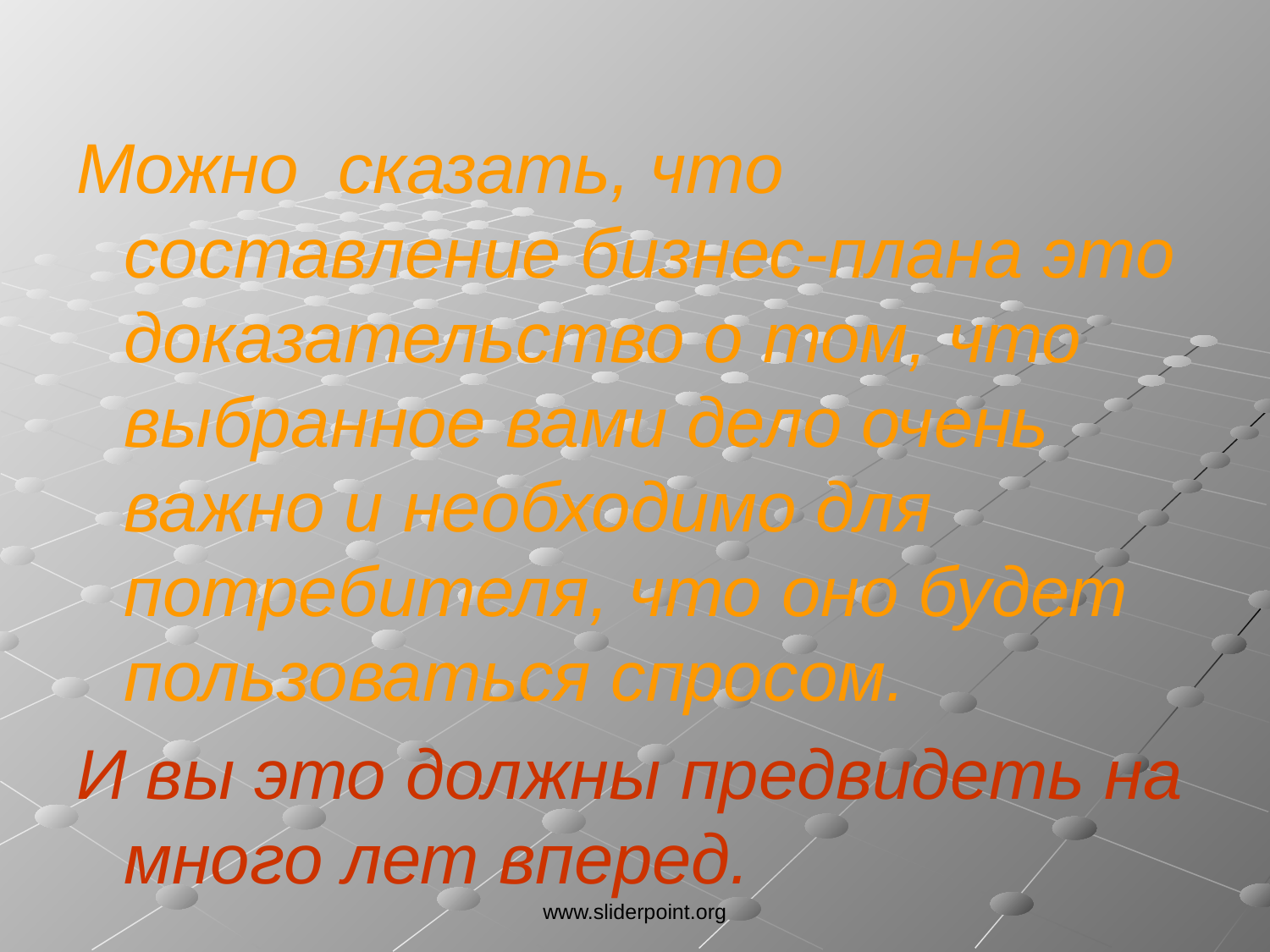

#
Можно  сказать, что  составление бизнес-плана это доказательство о том, что выбранное вами дело очень важно и необходимо для потребителя, что оно будет пользоваться спросом.
И вы это должны предвидеть на много лет вперед.
www.sliderpoint.org